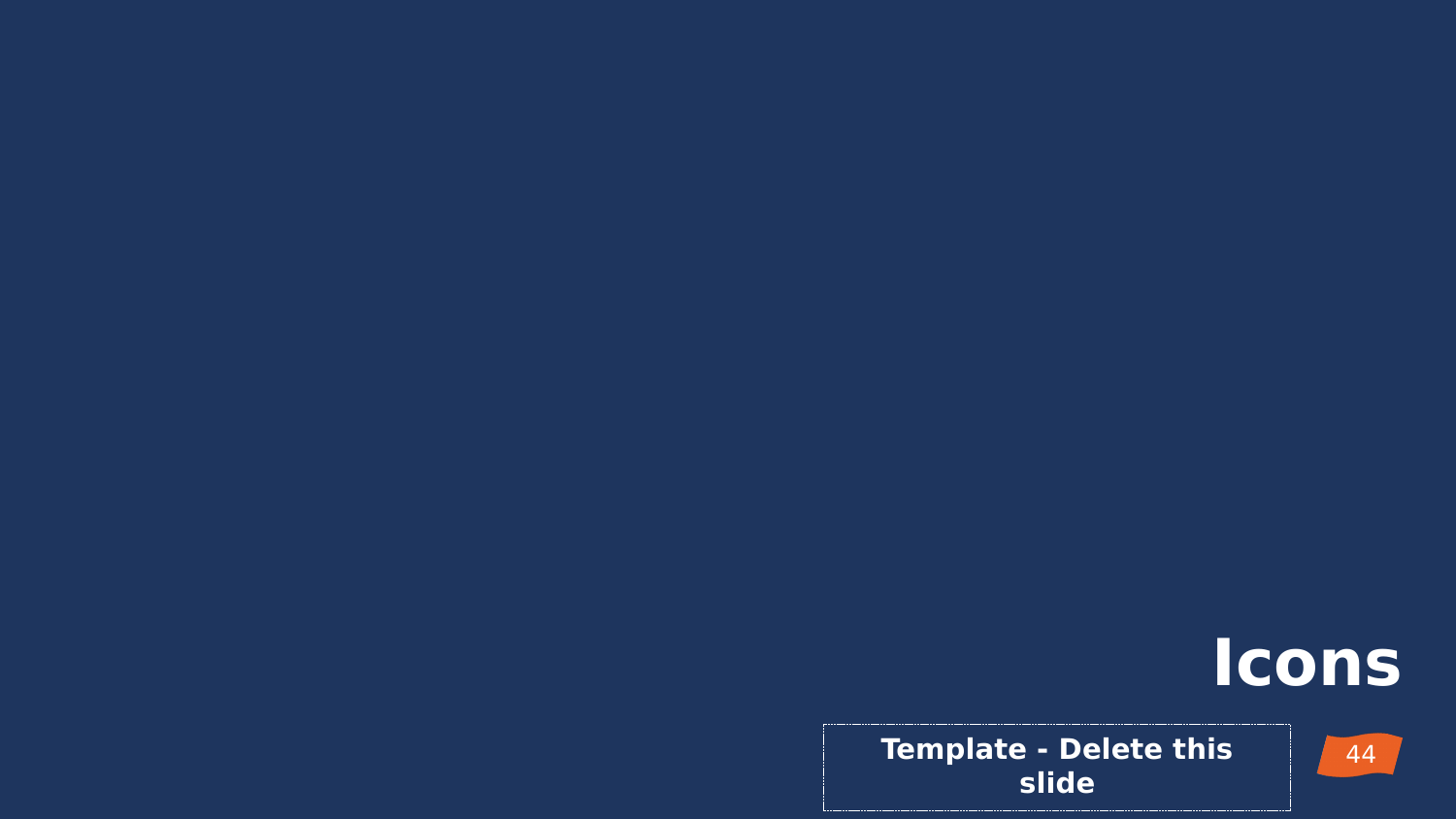

# Icons
Template - Delete this slide

44